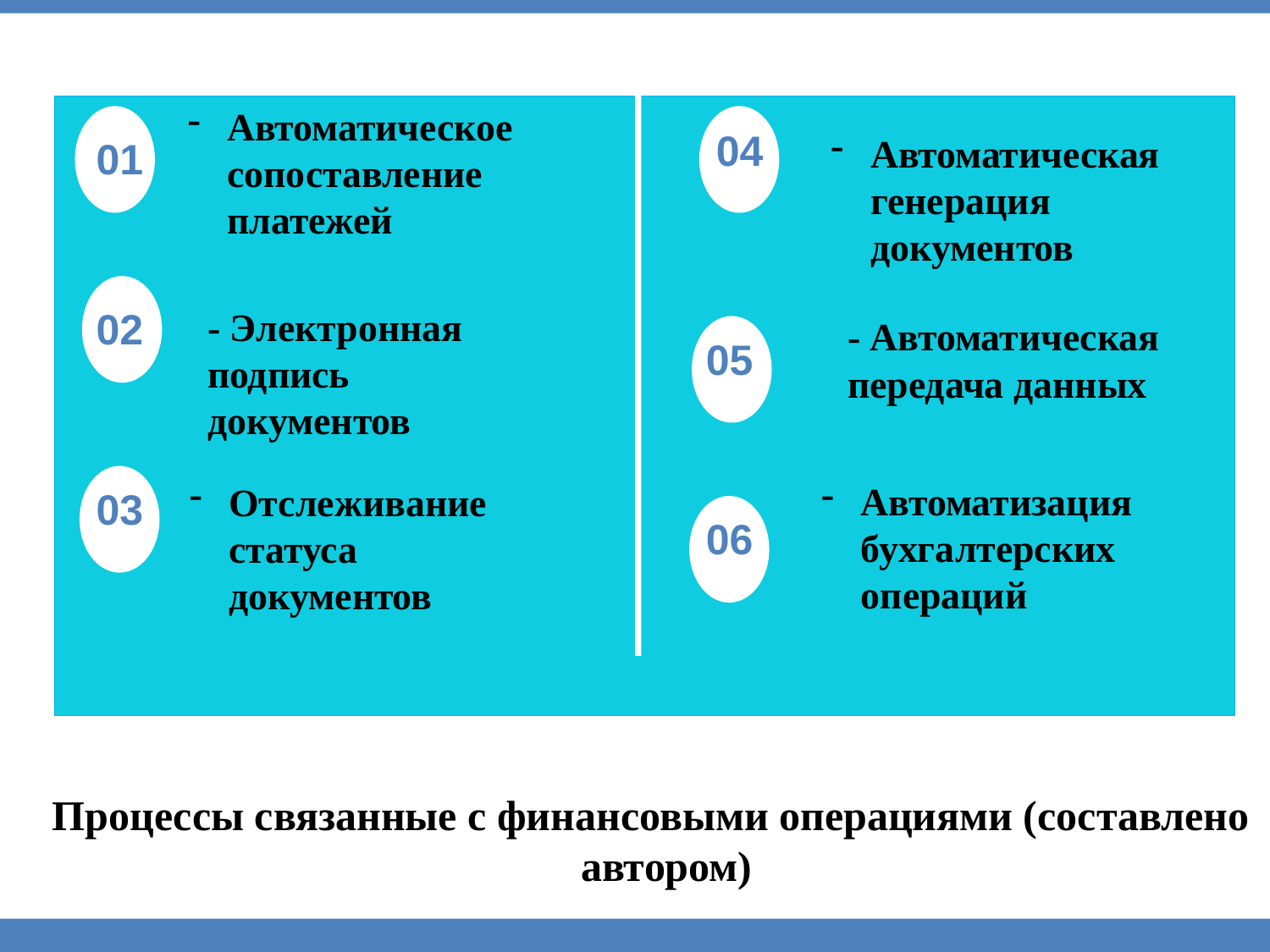

Автоматическое сопоставление платежей

01

04
Автоматическая генерация документов

02
- Электронная подпись документов
- Автоматическая передача данных

05

03
Автоматизация бухгалтерских операций
Отслеживание статуса документов

06
Процессы связанные с финансовыми операциями (составлено автором)